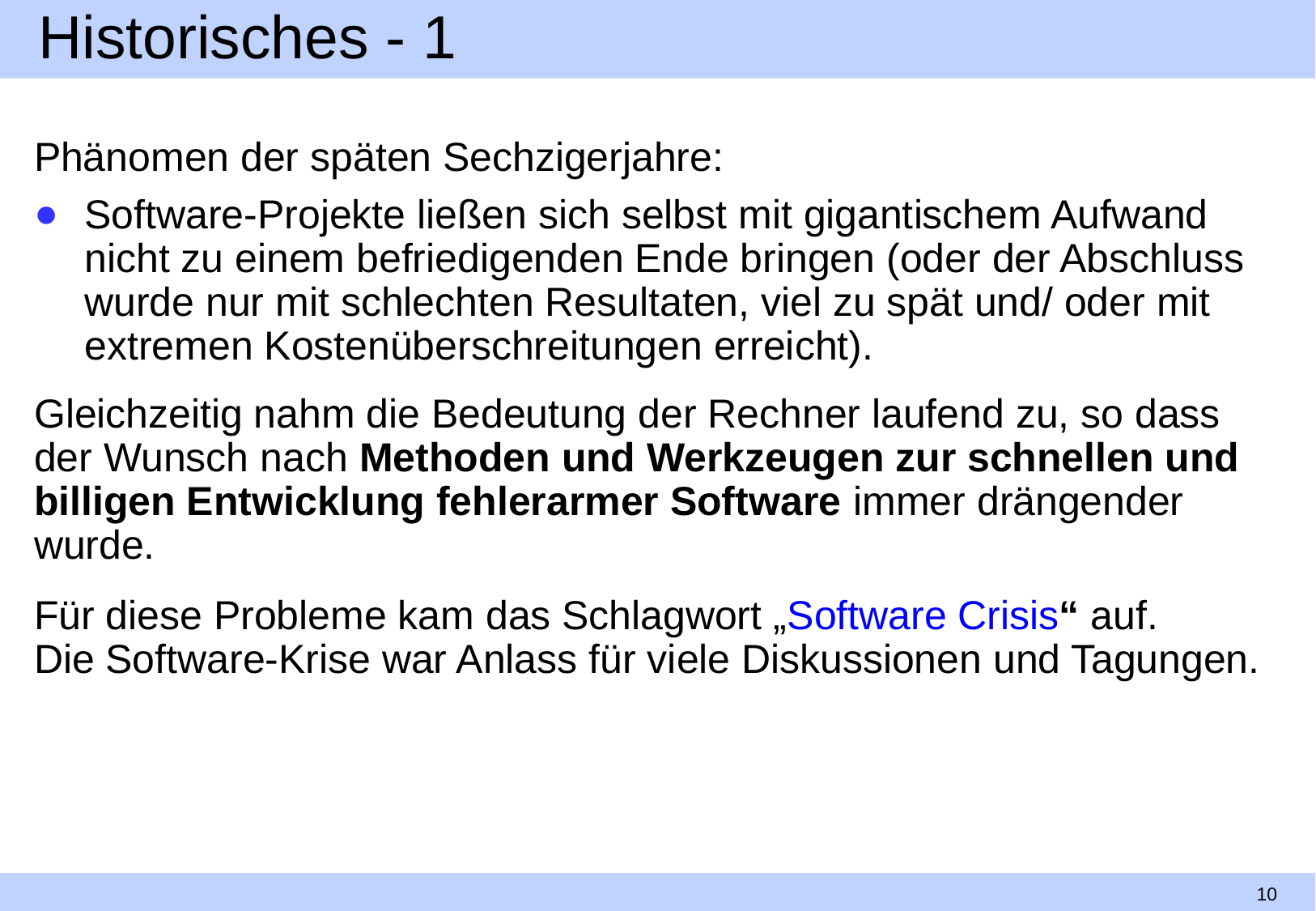

# Historisches - 1
Phänomen der späten Sechzigerjahre:
Software-Projekte ließen sich selbst mit gigantischem Aufwand nicht zu einem befriedigenden Ende bringen (oder der Abschluss wurde nur mit schlechten Resultaten, viel zu spät und/ oder mit extremen Kostenüberschreitungen erreicht).
Gleichzeitig nahm die Bedeutung der Rechner laufend zu, so dass der Wunsch nach Methoden und Werkzeugen zur schnellen und billigen Entwicklung fehlerarmer Software immer drängender wurde.
Für diese Probleme kam das Schlagwort „Software Crisis“ auf.
Die Software-Krise war Anlass für viele Diskussionen und Tagungen.
10